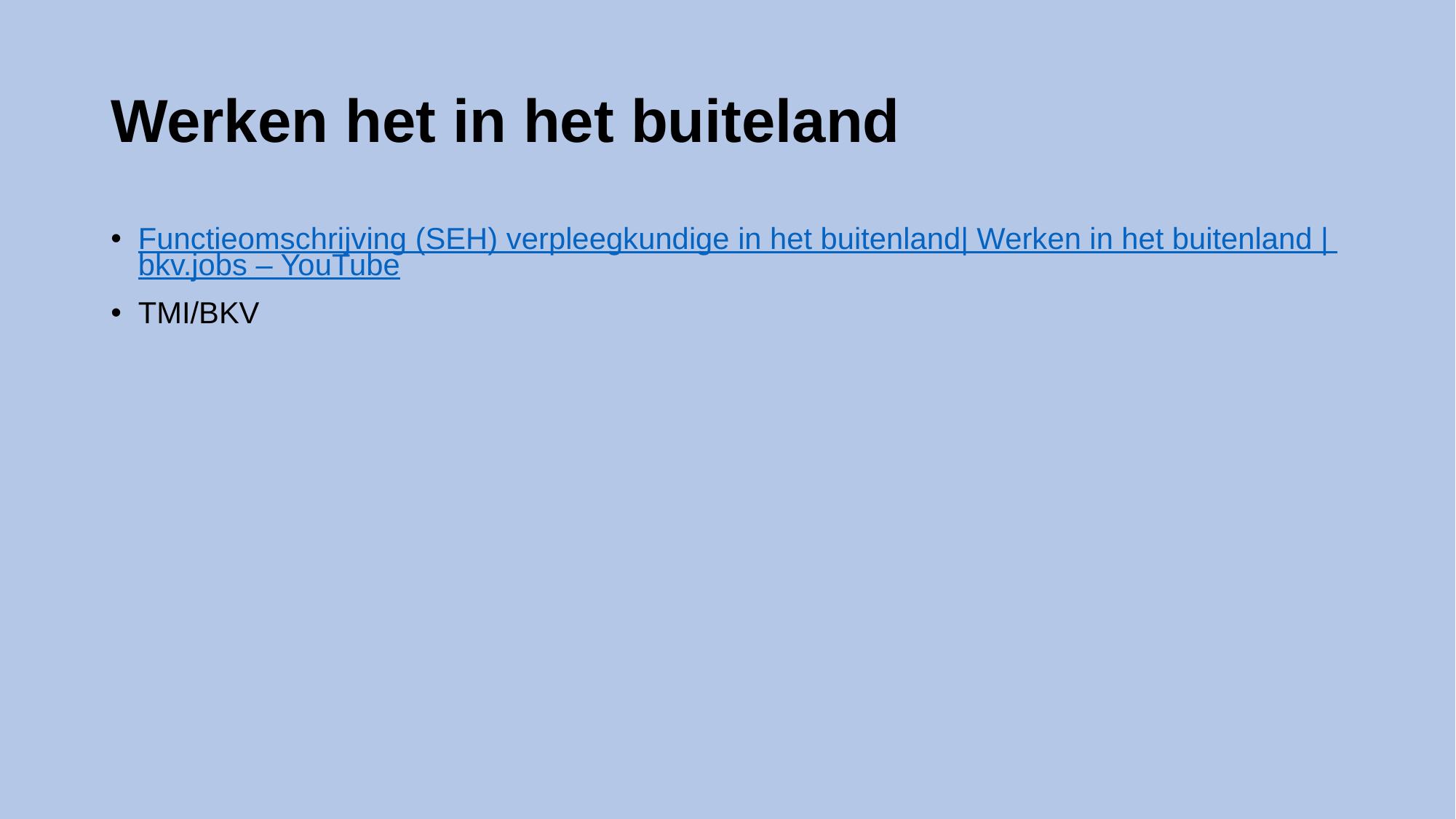

# Werken het in het buiteland
Functieomschrijving (SEH) verpleegkundige in het buitenland| Werken in het buitenland | bkv.jobs – YouTube
TMI/BKV